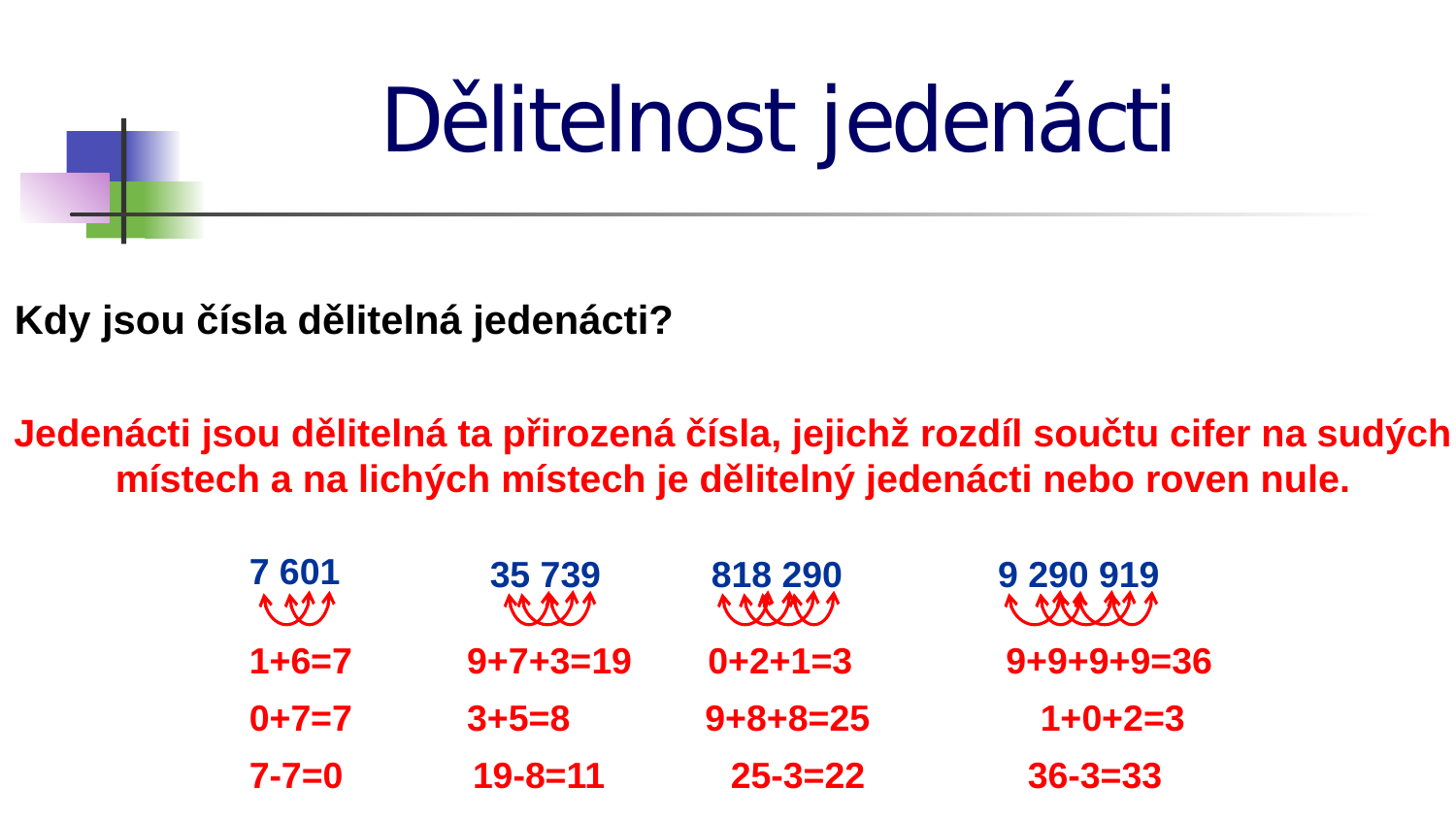

# Dělitelnost jedenácti
Kdy jsou čísla dělitelná jedenácti?
Jedenácti jsou dělitelná ta přirozená čísla, jejichž rozdíl součtu cifer na sudých místech a na lichých místech je dělitelný jedenácti nebo roven nule.
7 601
35 739
818 290
9 290 919

1+6=7
9+7+3=19
0+2+1=3
9+9+9+9=36
0+7=7
3+5=8
9+8+8=25
1+0+2=3
7­-7=0
19-8=11
25-3=22
36-3=33